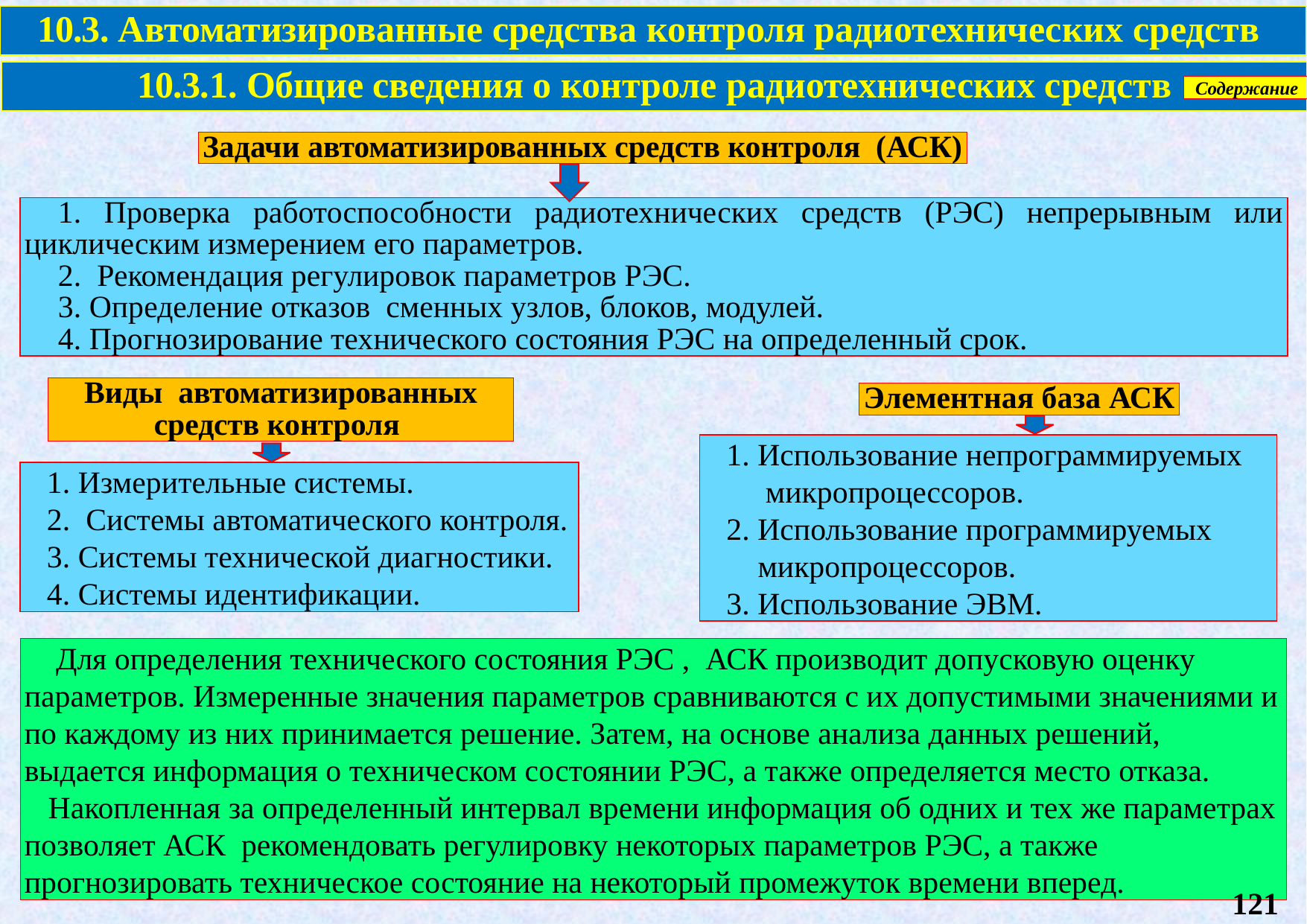

10.3. Автоматизированные средства контроля радиотехнических средств
10.3.1. Общие сведения о контроле радиотехнических средств
Содержание
Задачи автоматизированных средств контроля  (АСК)

1. Проверка работоспособности радиотехнических средств (РЭС) непрерывным или циклическим измерением его параметров.
2.  Рекомендация регулировок параметров РЭС.
3. Определение отказов  сменных узлов, блоков, модулей.
4. Прогнозирование технического состояния РЭС на определенный срок.
Виды  автоматизированных средств контроля
Элементная база АСК

1. Использование непрограммируемых
     микропроцессоров.
2. Использование программируемых
    микропроцессоров.
3. Использование ЭВМ.

1. Измерительные системы.
2.  Системы автоматического контроля.
3. Системы технической диагностики.
4. Системы идентификации.
    Для определения технического состояния РЭС ,  АСК производит допусковую оценку параметров. Измеренные значения параметров сравниваются с их допустимыми значениями и по каждому из них принимается решение. Затем, на основе анализа данных решений, выдается информация о техническом состоянии РЭС, а также определяется место отказа.
   Накопленная за определенный интервал времени информация об одних и тех же параметрах позволяет АСК  рекомендовать регулировку некоторых параметров РЭС, а также прогнозировать техническое состояние на некоторый промежуток времени вперед.
121